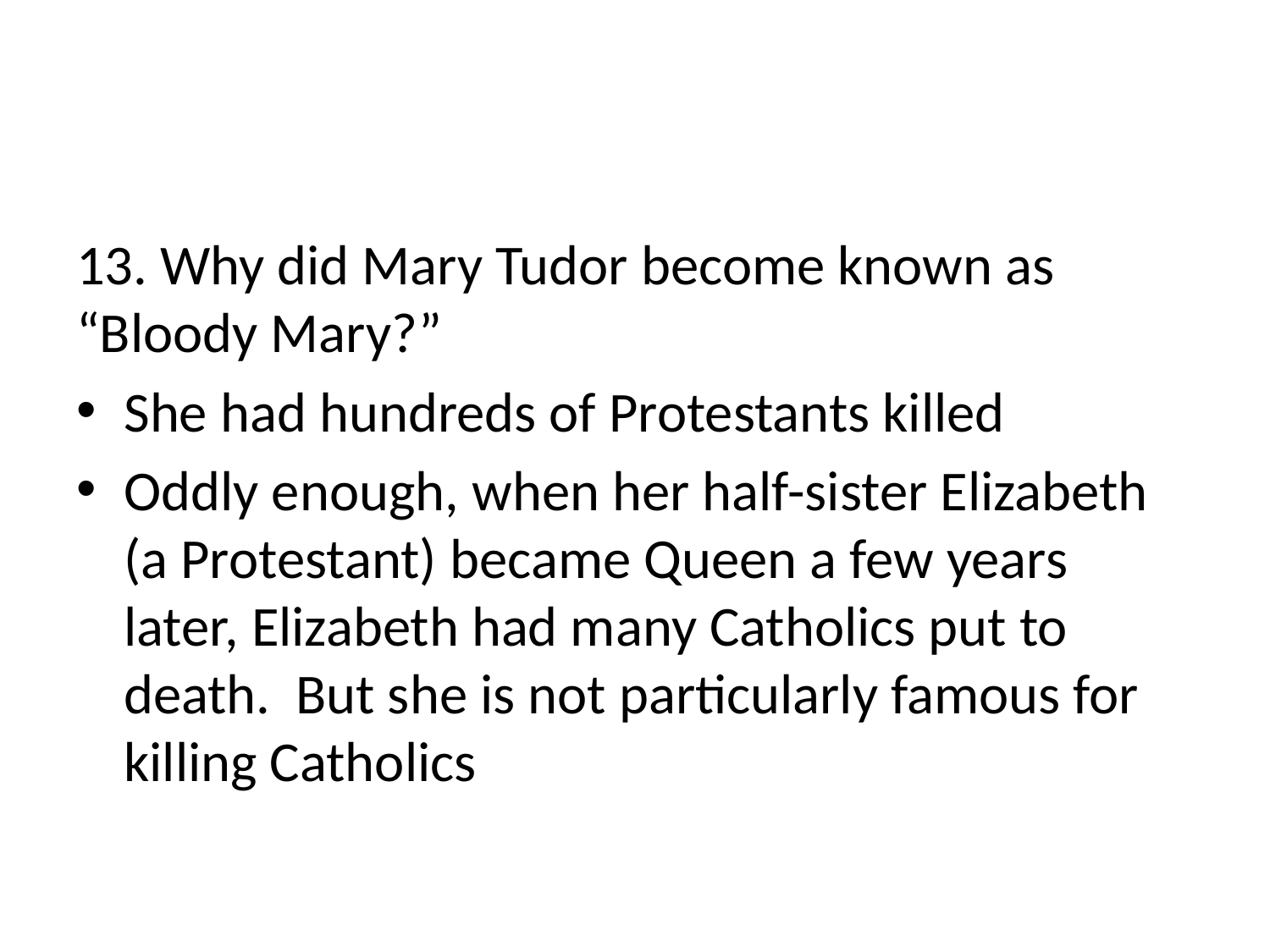

#
13. Why did Mary Tudor become known as “Bloody Mary?”
She had hundreds of Protestants killed
Oddly enough, when her half-sister Elizabeth (a Protestant) became Queen a few years later, Elizabeth had many Catholics put to death.  But she is not particularly famous for killing Catholics